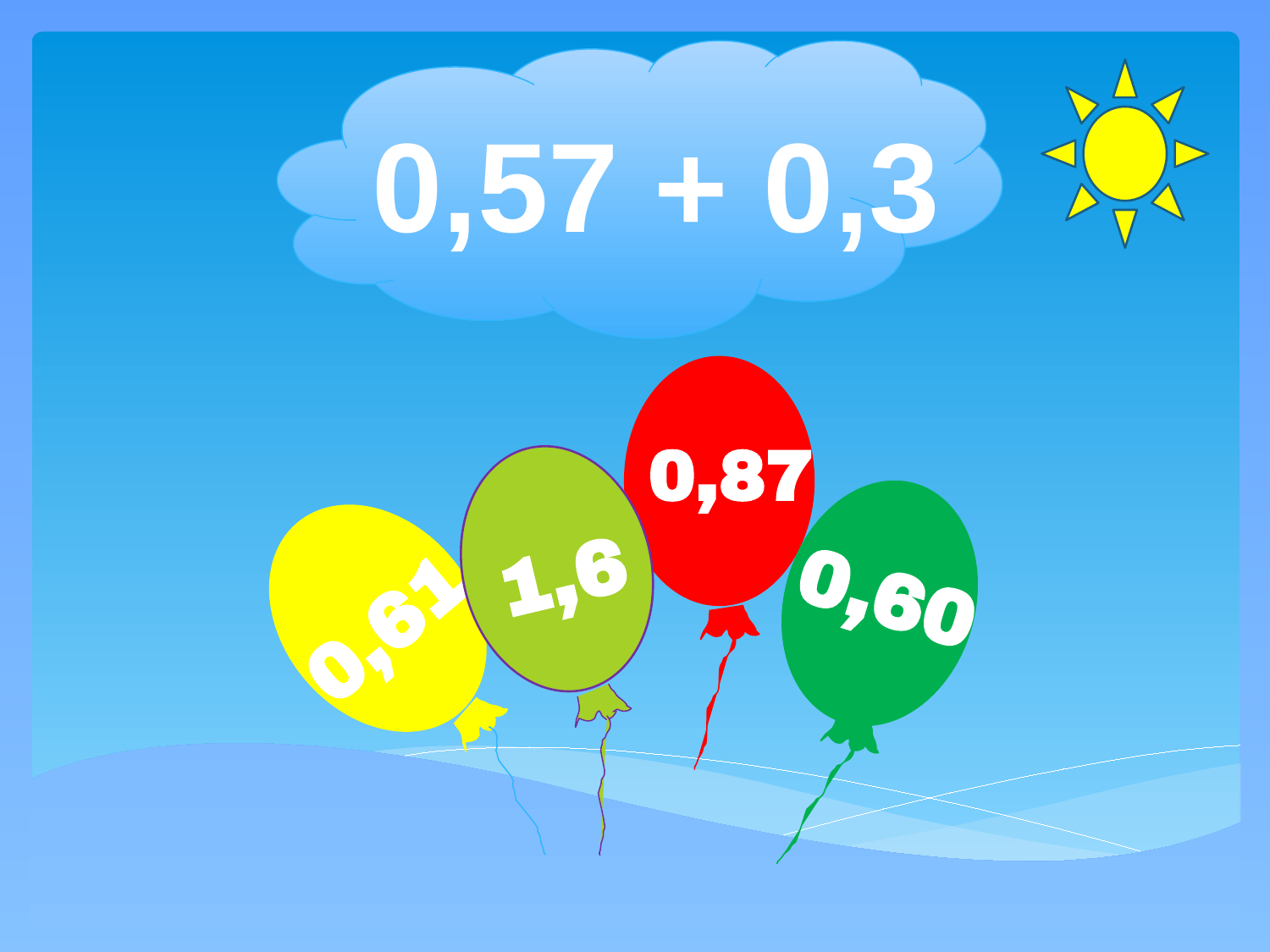

0,57 + 0,3

#

0,87

1,6

0,61

0,60